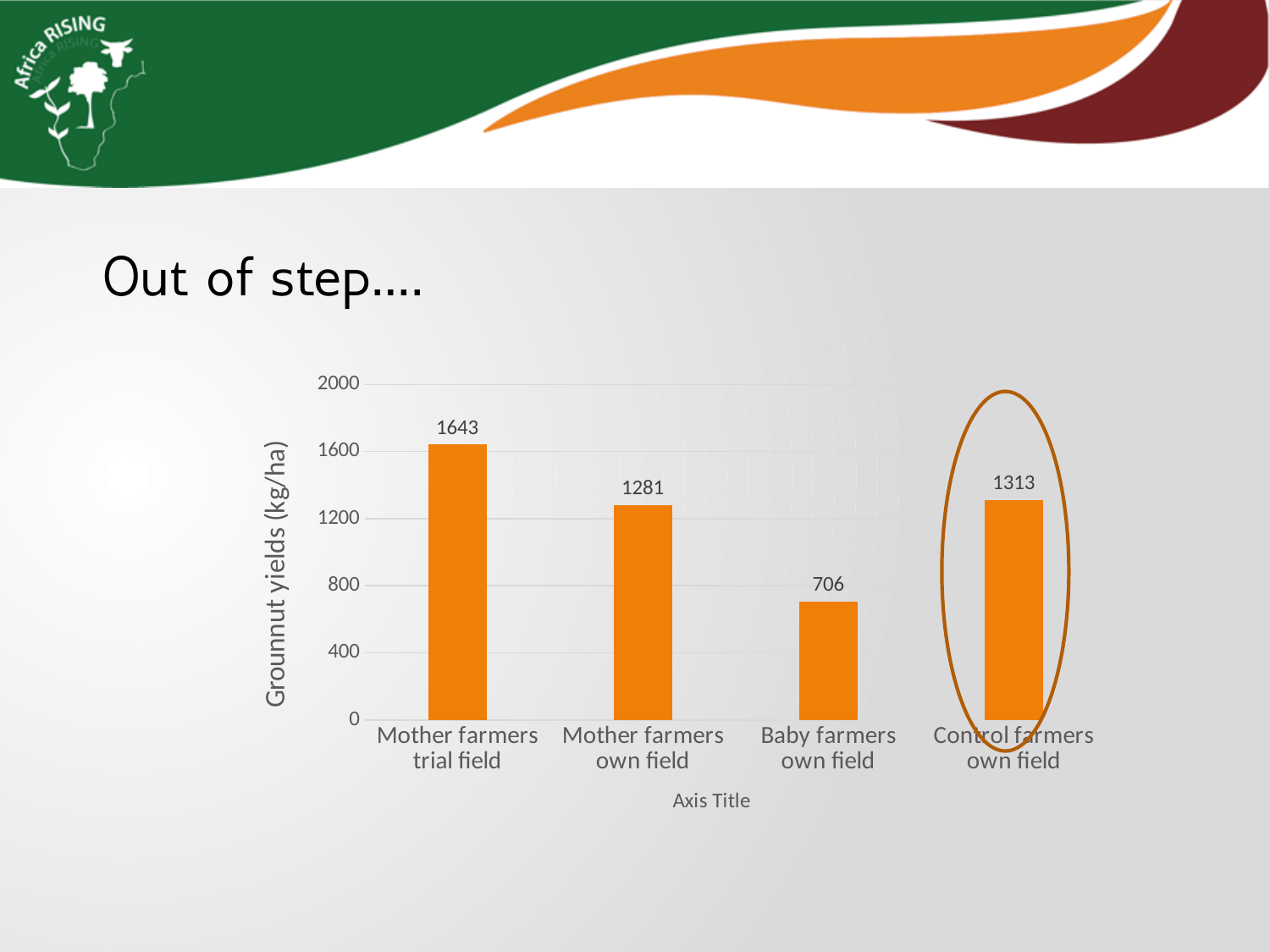

Out of step….

### Chart

| Category | Average yield/ha |
|---|---|
| Mother farmers trial field | 1643.0 |
| Mother farmers own field | 1281.0 |
| Baby farmers own field | 706.0 |
| Control farmers own field | 1313.0 |